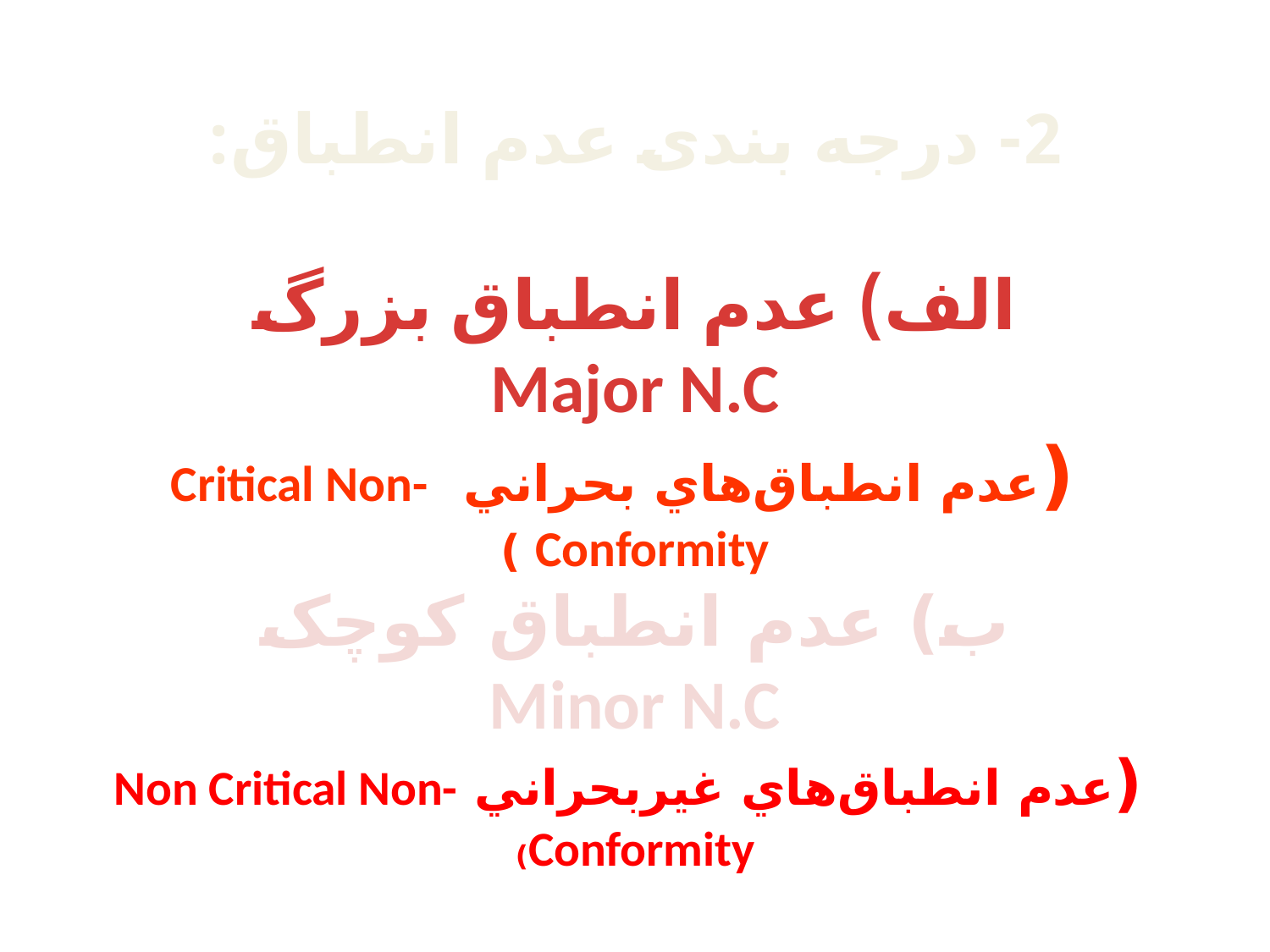

# 2- درجه بندی عدم انطباق: الف) عدم انطباق بزرگ Major N.C (عدم انطباق‌هاي بحراني  Critical Non-Conformity ) ب) عدم انطباق کوچک Minor N.C (عدم انطباق‌هاي غيربحراني Non Critical Non-Conformity)